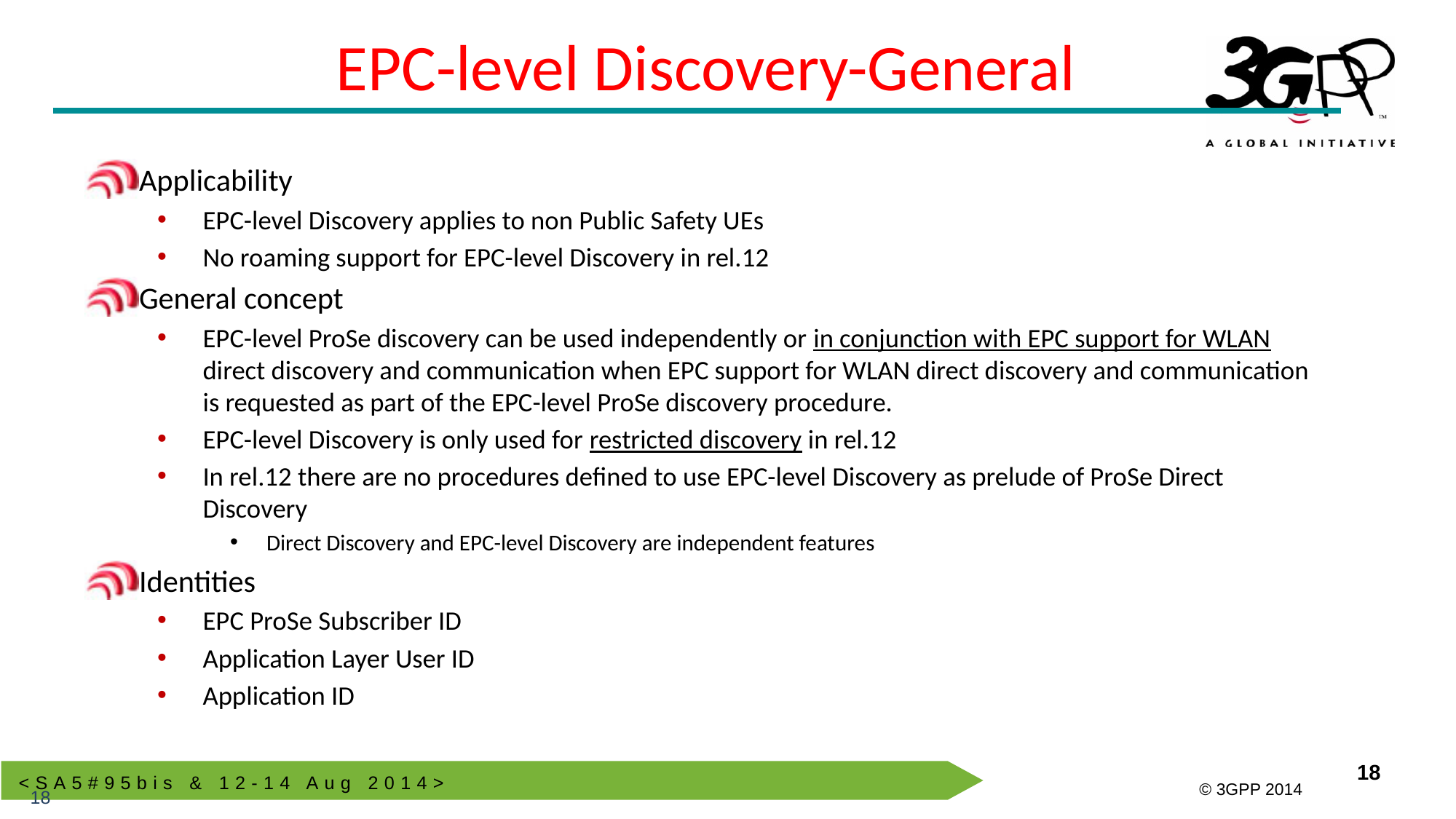

# EPC-level Discovery-General
Applicability
EPC-level Discovery applies to non Public Safety UEs
No roaming support for EPC-level Discovery in rel.12
General concept
EPC-level ProSe discovery can be used independently or in conjunction with EPC support for WLAN direct discovery and communication when EPC support for WLAN direct discovery and communication is requested as part of the EPC-level ProSe discovery procedure.
EPC-level Discovery is only used for restricted discovery in rel.12
In rel.12 there are no procedures defined to use EPC-level Discovery as prelude of ProSe Direct Discovery
Direct Discovery and EPC-level Discovery are independent features
Identities
EPC ProSe Subscriber ID
Application Layer User ID
Application ID

18